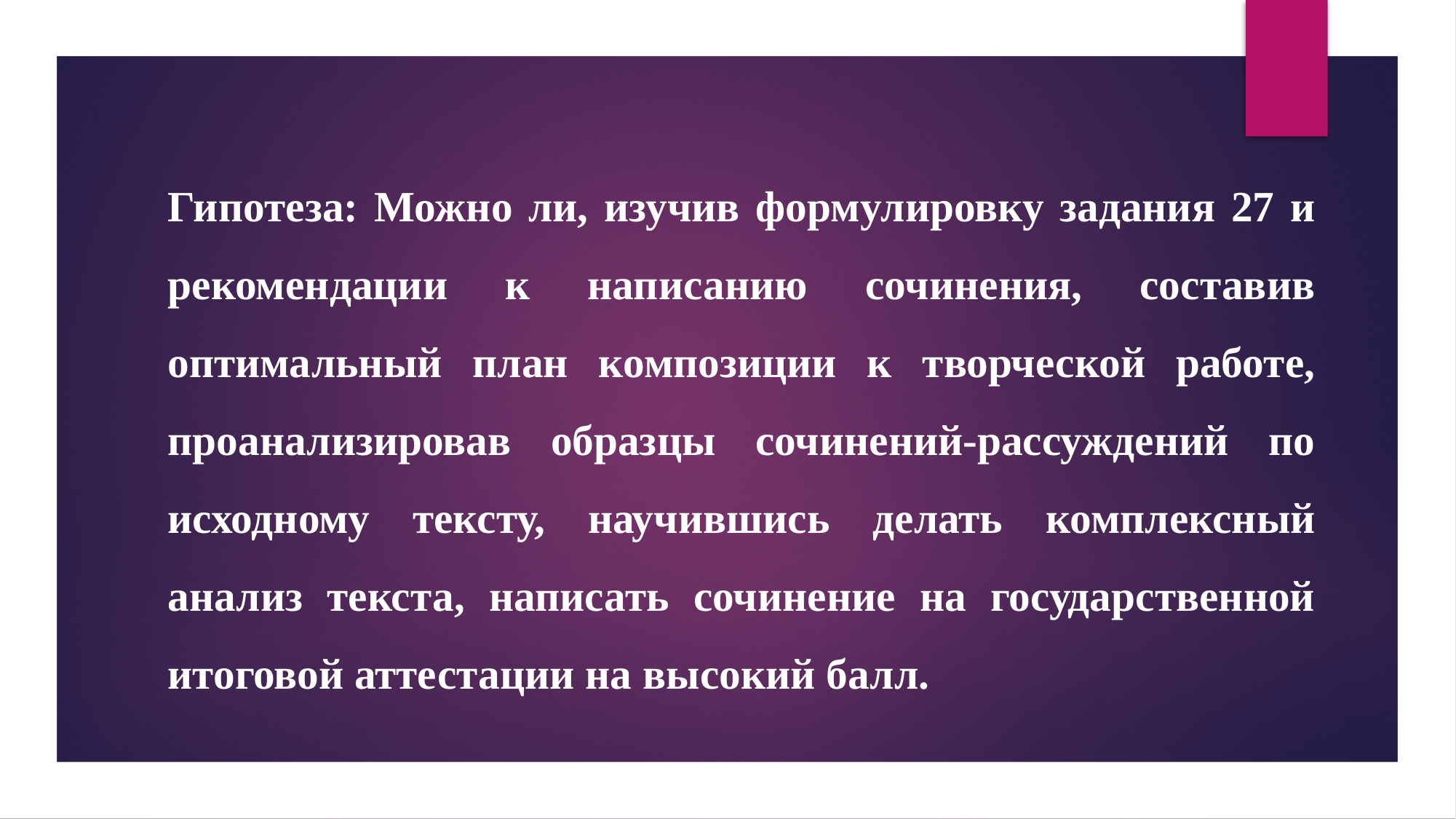

Гипотеза: Можно ли, изучив формулировку задания 27 и рекомендации к написанию сочинения, составив оптимальный план композиции к творческой работе, проанализировав образцы сочинений-рассуждений по исходному тексту, научившись делать комплексный анализ текста, написать сочинение на государственной итоговой аттестации на высокий балл.